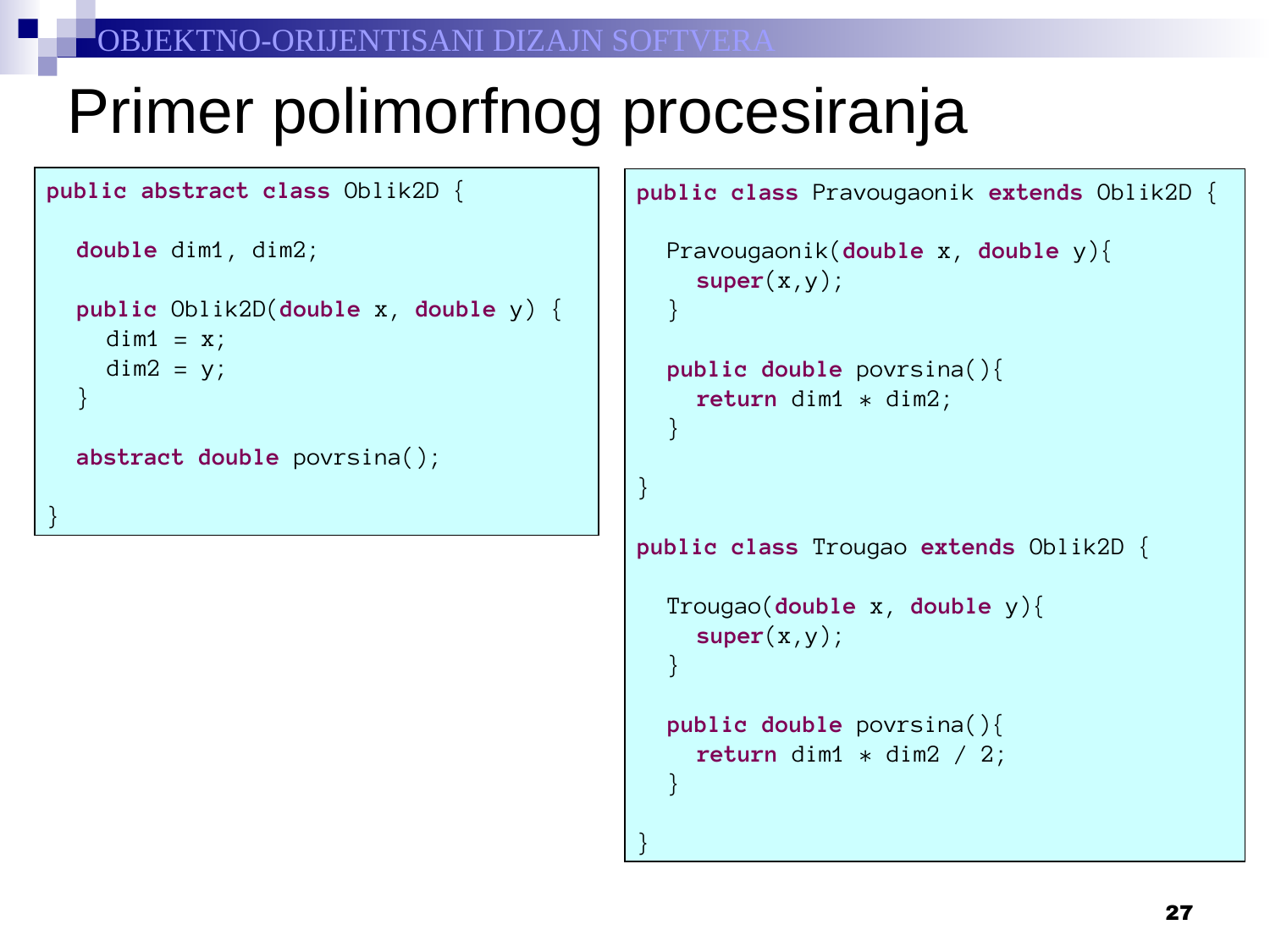

# Primer polimorfnog procesiranja
public abstract class Oblik2D {

	double dim1, dim2;

	public Oblik2D(double x, double y) {
		dim1 = x;
		dim2 = y;
	}

	abstract double povrsina();

}
public class Pravougaonik extends Oblik2D {

	Pravougaonik(double x, double y){
		super(x,y);
	}

	public double povrsina(){
		return dim1 * dim2;
	}

}

public class Trougao extends Oblik2D {

	Trougao(double x, double y){
		super(x,y);
	}

	public double povrsina(){
		return dim1 * dim2 / 2;
	}

}
27